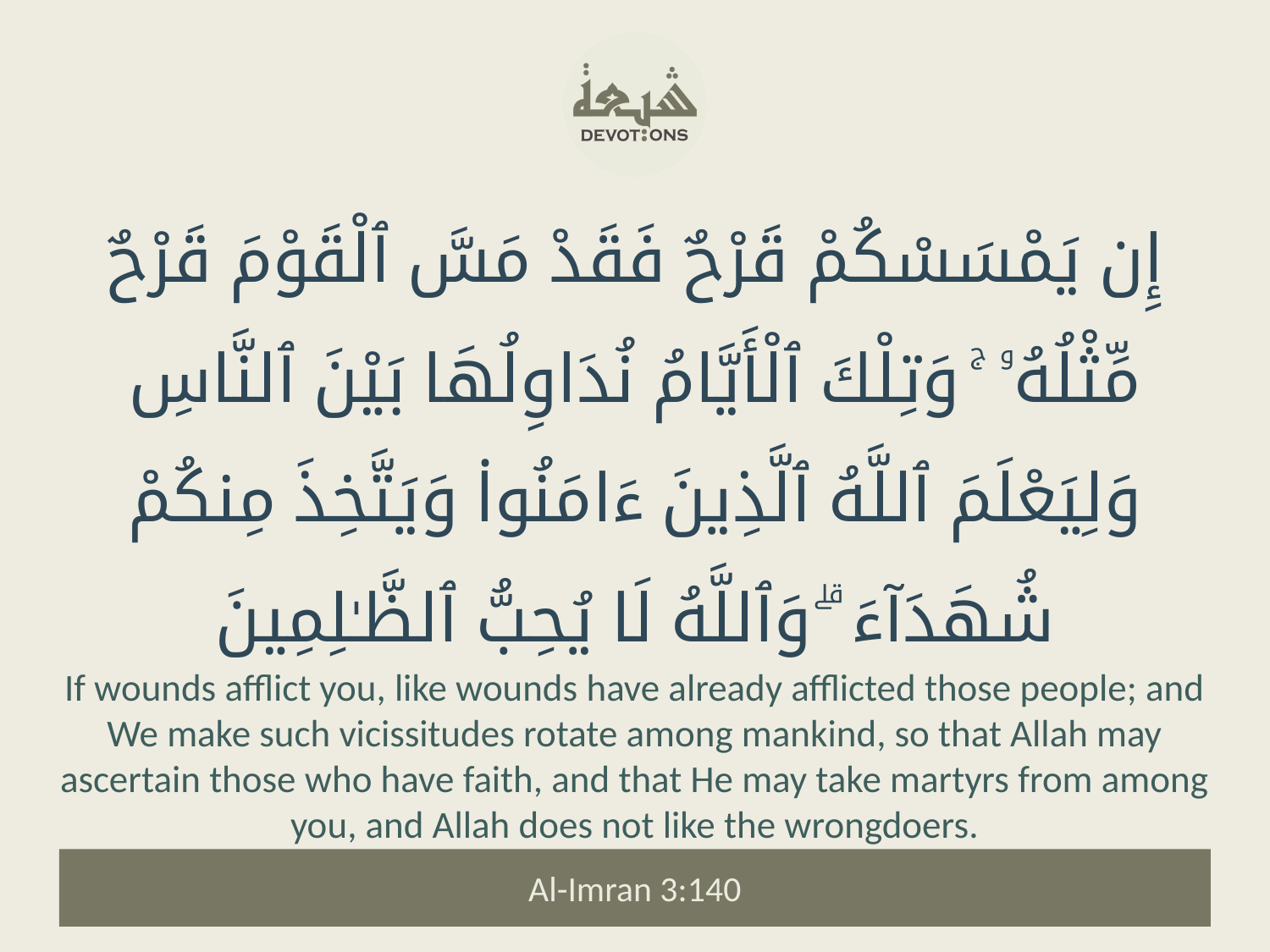

إِن يَمْسَسْكُمْ قَرْحٌ فَقَدْ مَسَّ ٱلْقَوْمَ قَرْحٌ مِّثْلُهُۥ ۚ وَتِلْكَ ٱلْأَيَّامُ نُدَاوِلُهَا بَيْنَ ٱلنَّاسِ وَلِيَعْلَمَ ٱللَّهُ ٱلَّذِينَ ءَامَنُوا۟ وَيَتَّخِذَ مِنكُمْ شُهَدَآءَ ۗ وَٱللَّهُ لَا يُحِبُّ ٱلظَّـٰلِمِينَ
If wounds afflict you, like wounds have already afflicted those people; and We make such vicissitudes rotate among mankind, so that Allah may ascertain those who have faith, and that He may take martyrs from among you, and Allah does not like the wrongdoers.
Al-Imran 3:140